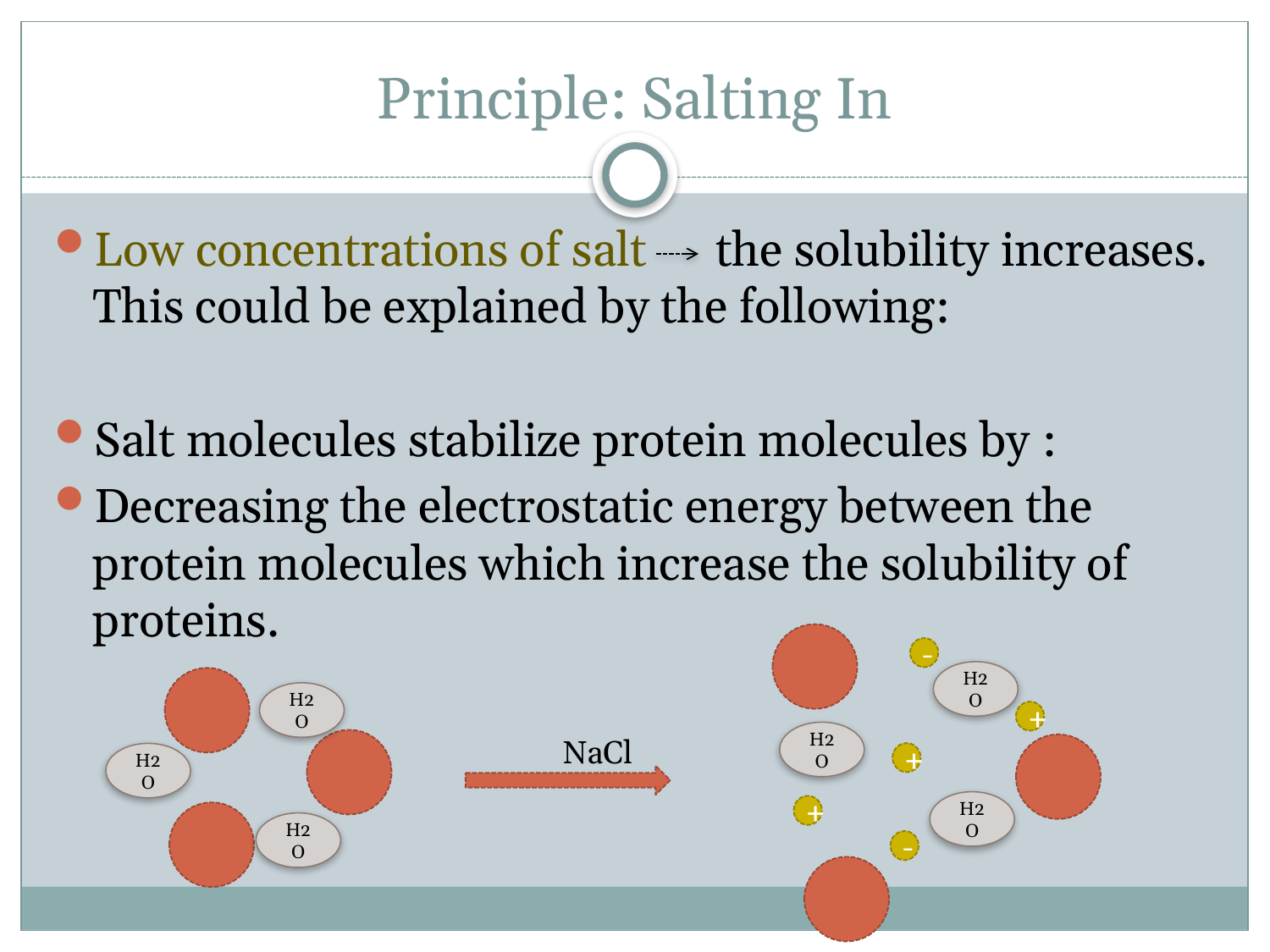

# Principle: Salting In
Low concentrations of salt      the solubility increases. This could be explained by the following:

Salt molecules stabilize protein molecules by :
Decreasing the electrostatic energy between the protein molecules which increase the solubility of proteins.

-
H2O

H2O
+
H2O
NaCl

+
H2O

H2O
+

H2O
-